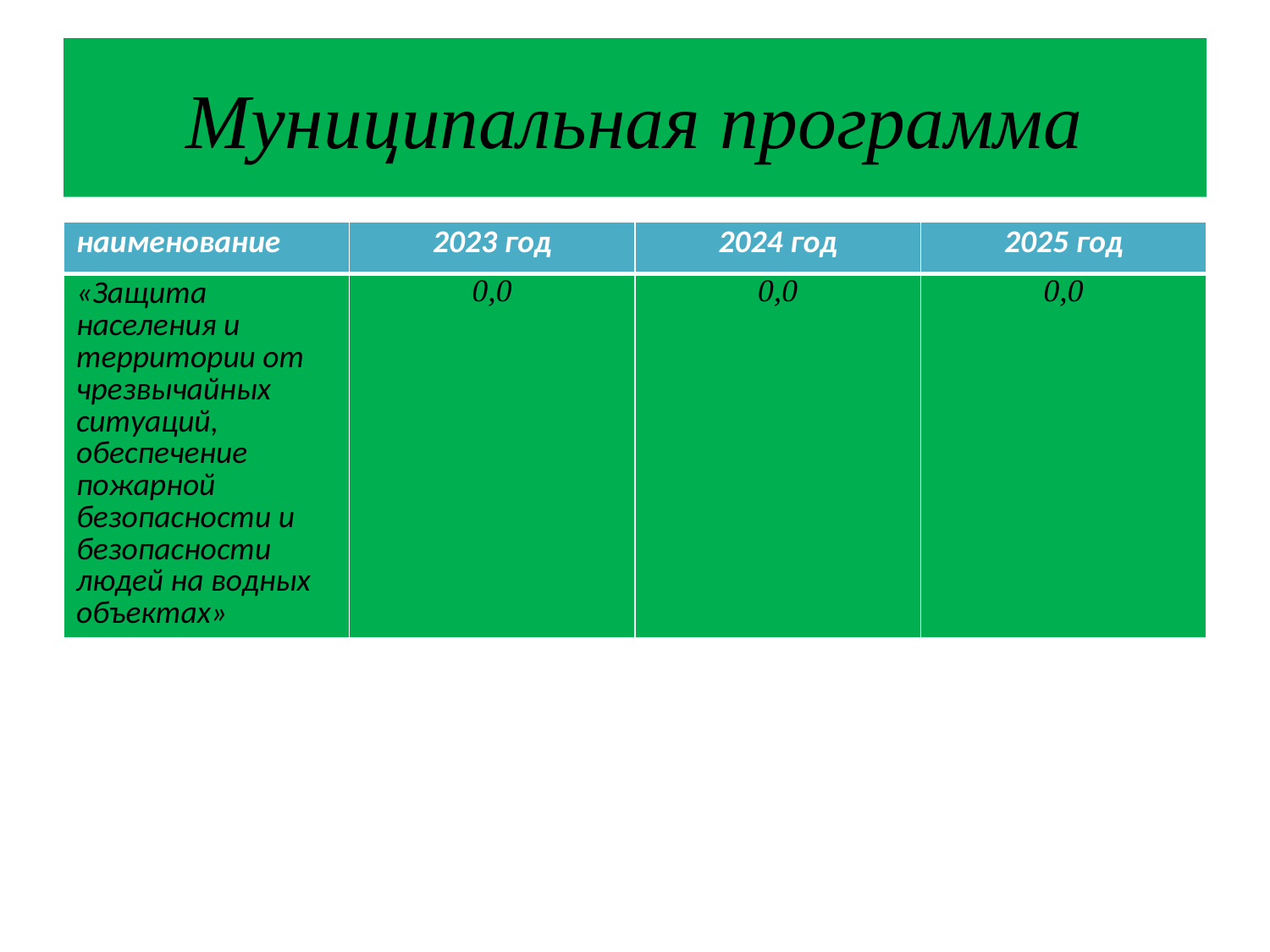

# Муниципальная программа
| наименование | 2023 год | 2024 год | 2025 год |
| --- | --- | --- | --- |
| «Защита населения и территории от чрезвычайных ситуаций, обеспечение пожарной безопасности и безопасности людей на водных объектах» | 0,0 | 0,0 | 0,0 |